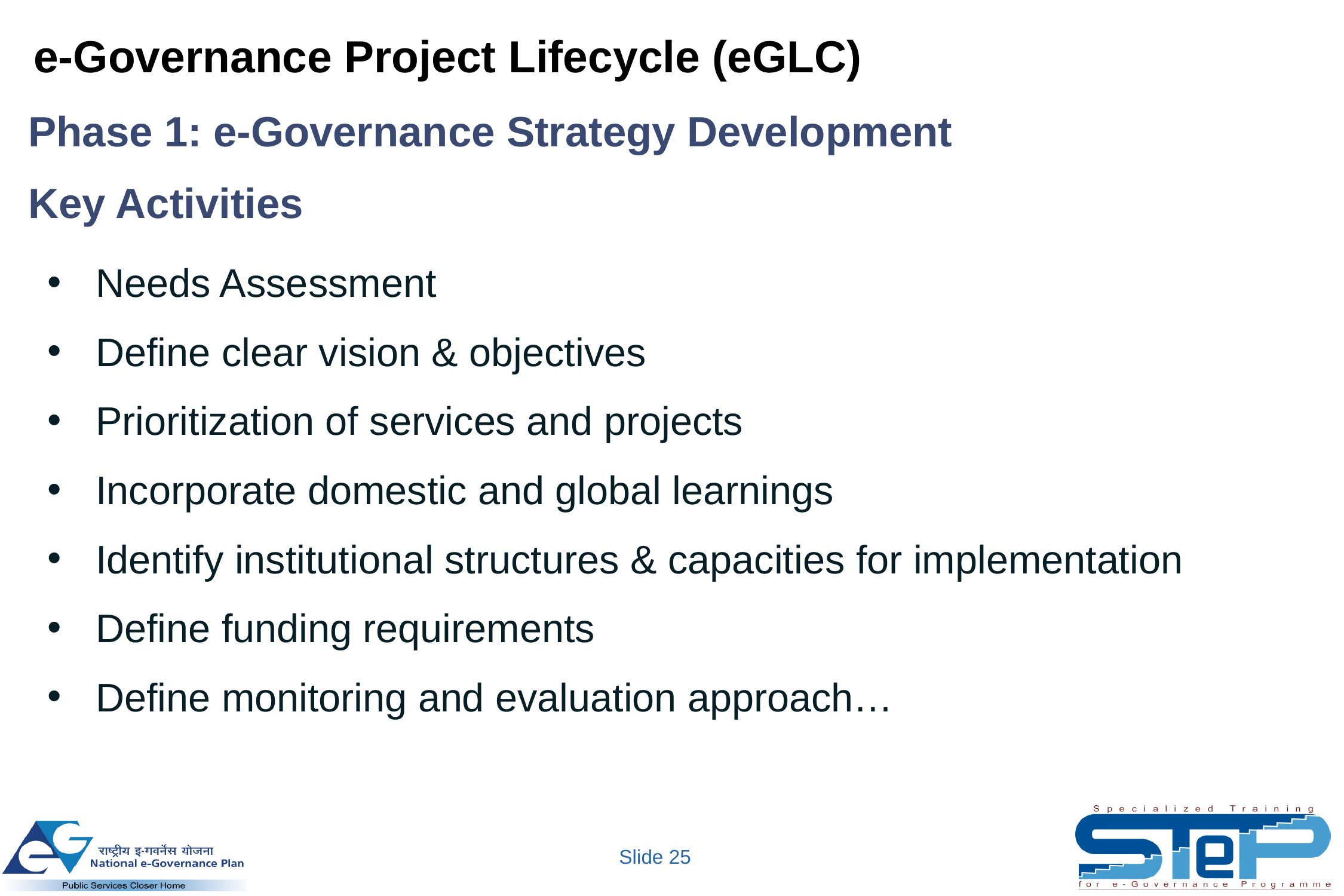

# e-Governance Project Lifecycle (eGLC)
Phase 1: e-Governance Strategy Development
Key Activities
Needs Assessment
Define clear vision & objectives
Prioritization of services and projects
Incorporate domestic and global learnings
Identify institutional structures & capacities for implementation
Define funding requirements
Define monitoring and evaluation approach…